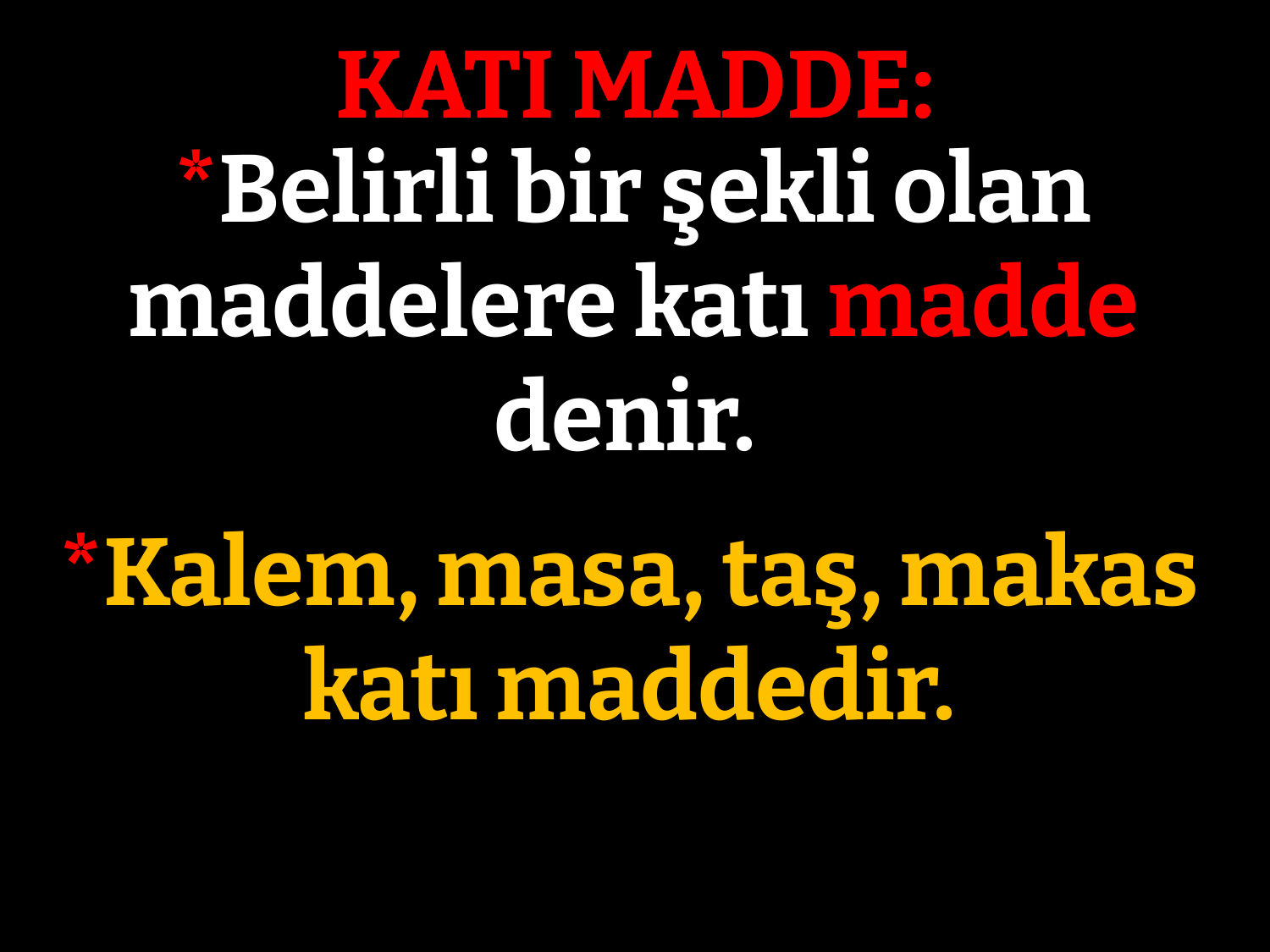

KATI MADDE:
*Belirli bir şekli olan maddelere katı madde denir.
*Kalem, masa, taş, makas katı maddedir.